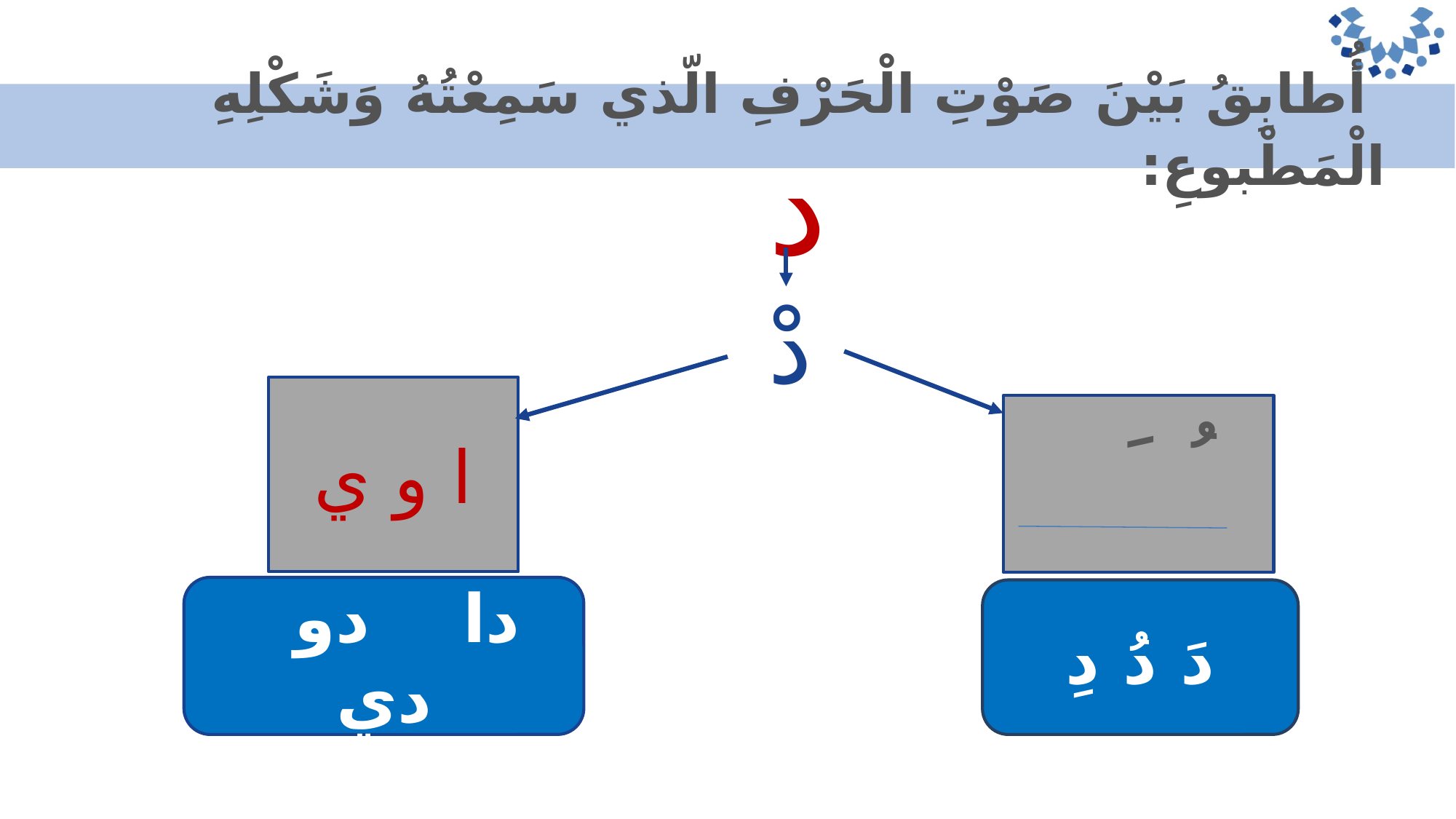

أُطابِقُ بَيْنَ صَوْتِ الْحَرْفِ الّذي سَمِعْتُهُ وَشَكْلِهِ الْمَطْبوعِ:

د
دْ
ا و ي

 َ  ُ  ِ
دا    دو   دي
دَ دُ دِ